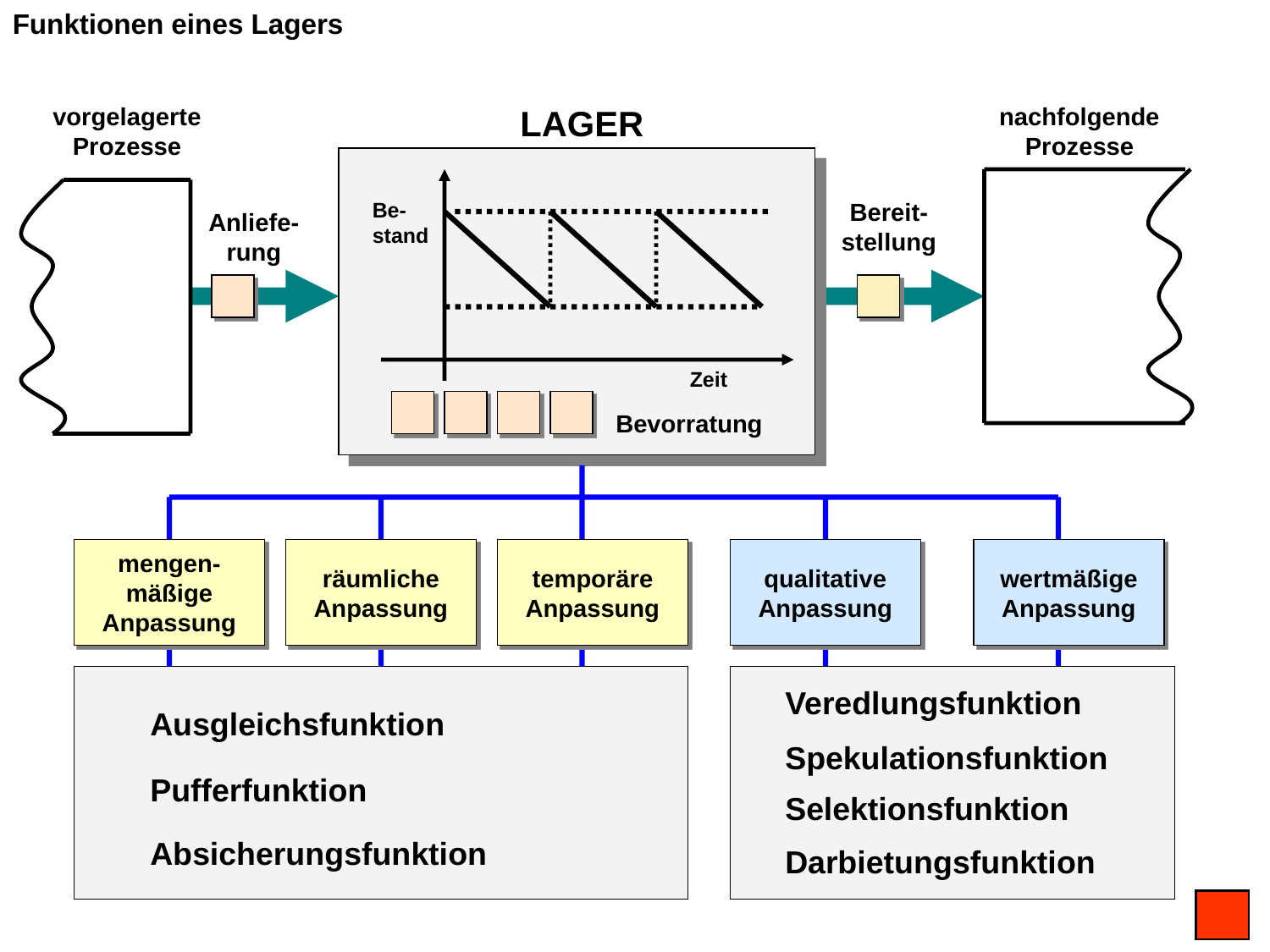

Funktionen eines Lagers
vorgelagerte Prozesse
LAGER
nachfolgende Prozesse

Be-stand
Bereit-stellung
Anliefe-rung

Zeit

Bevorratung

mengen-mäßige Anpassung
räumliche Anpassung
temporäre Anpassung
qualitative Anpassung
wertmäßige Anpassung

Veredlungsfunktion
Ausgleichsfunktion
Spekulationsfunktion
Pufferfunktion
Selektionsfunktion
Absicherungsfunktion
Darbietungsfunktion